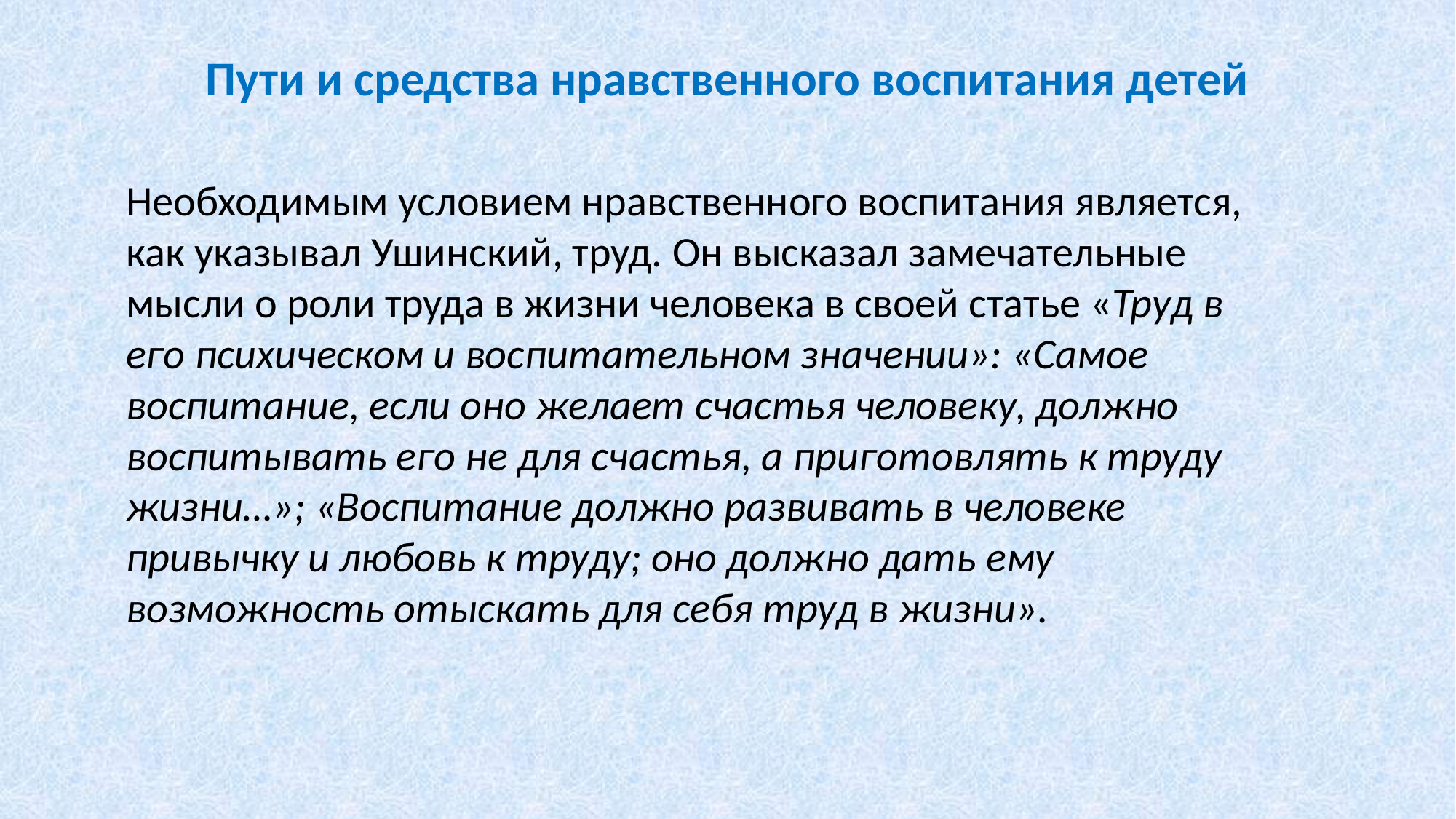

Пути и средства нравственного воспитания детей
Необходимым условием нравственного воспитания является, как указывал Ушинский, труд. Он высказал замечательные мысли о роли труда в жизни человека в своей статье «Труд в его психическом и воспитательном значении»: «Самое воспитание, если оно желает счастья человеку, должно воспитывать его не для счастья, а приготовлять к труду жизни…»; «Воспитание должно развивать в человеке привычку и любовь к труду; оно должно дать ему возможность отыскать для себя труд в жизни».